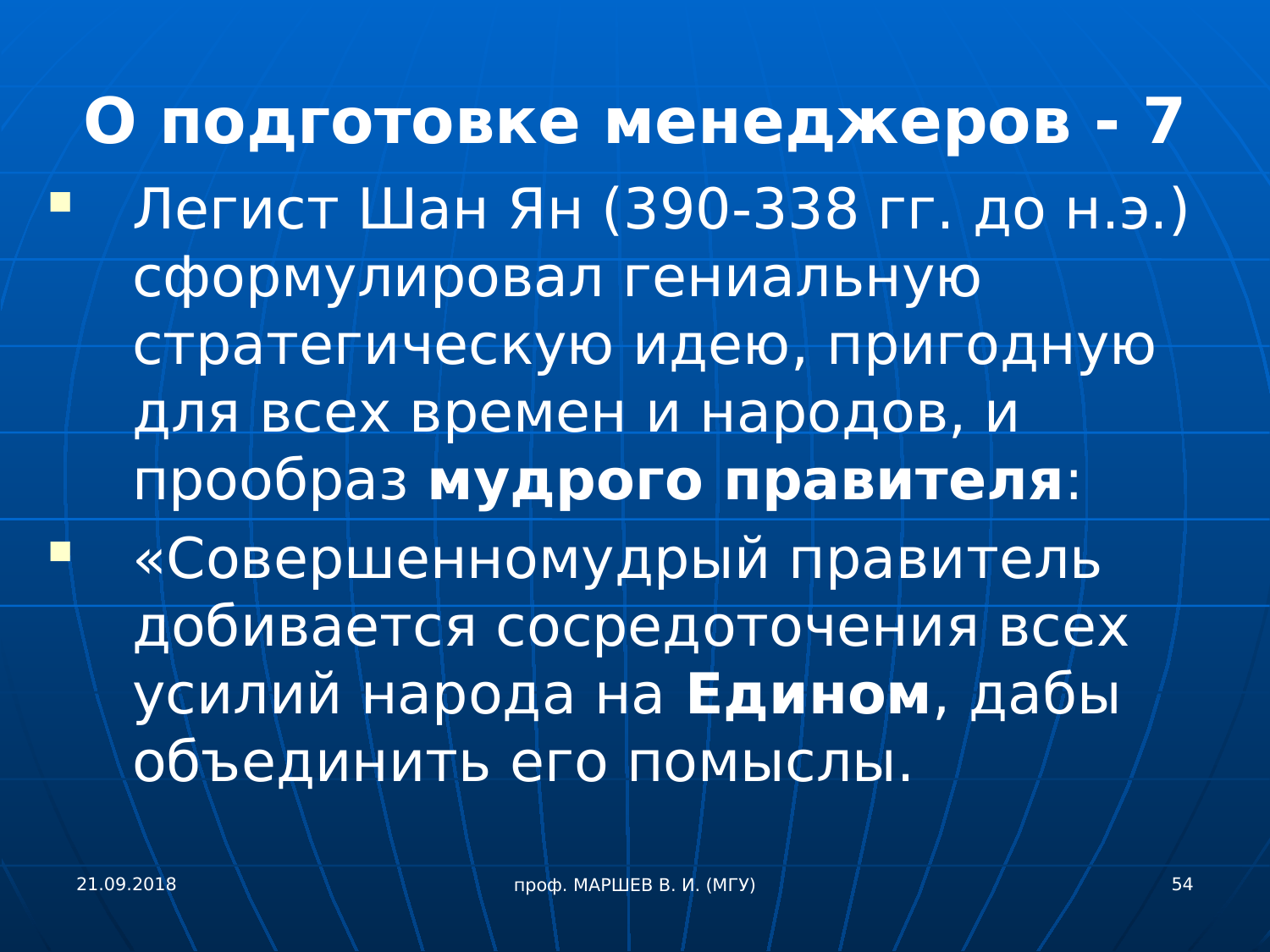

# О подготовке менеджеров - 7
Легист Шан Ян (390-338 гг. до н.э.) сформулировал гениальную стратегическую идею, пригодную для всех времен и народов, и прообраз мудрого правителя:
«Совершенномудрый правитель добивается сосредоточения всех усилий народа на Едином, дабы объединить его помыслы.
21.09.2018
54
проф. МАРШЕВ В. И. (МГУ)